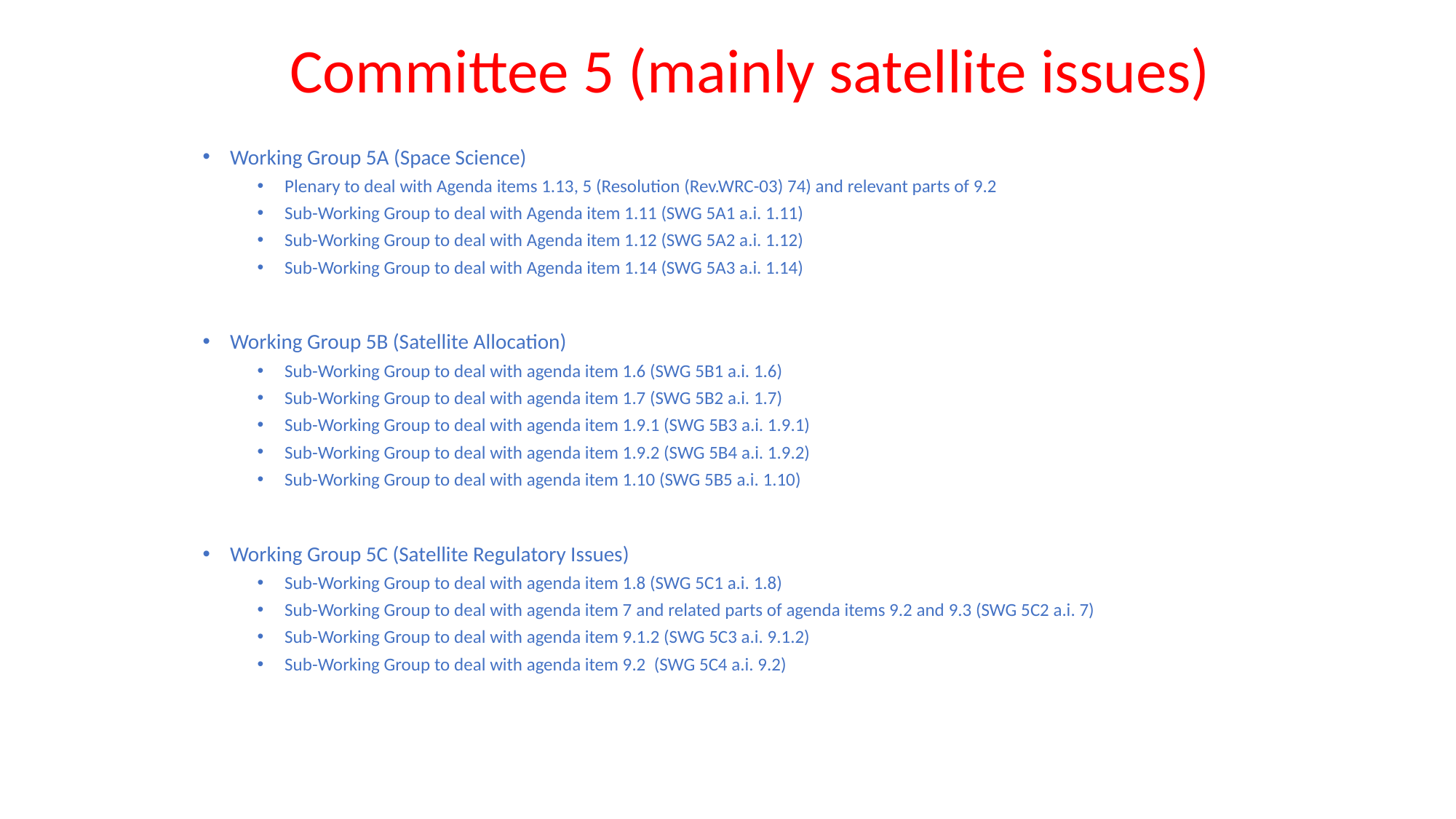

# Committee 5 (mainly satellite issues)
Working Group 5A (Space Science)
Plenary to deal with Agenda items 1.13, 5 (Resolution (Rev.WRC-03) 74) and relevant parts of 9.2
Sub-Working Group to deal with Agenda item 1.11 (SWG 5A1 a.i. 1.11)
Sub-Working Group to deal with Agenda item 1.12 (SWG 5A2 a.i. 1.12)
Sub-Working Group to deal with Agenda item 1.14 (SWG 5A3 a.i. 1.14)

Working Group 5B (Satellite Allocation)
Sub-Working Group to deal with agenda item 1.6 (SWG 5B1 a.i. 1.6)
Sub-Working Group to deal with agenda item 1.7 (SWG 5B2 a.i. 1.7)
Sub-Working Group to deal with agenda item 1.9.1 (SWG 5B3 a.i. 1.9.1)
Sub-Working Group to deal with agenda item 1.9.2 (SWG 5B4 a.i. 1.9.2)
Sub-Working Group to deal with agenda item 1.10 (SWG 5B5 a.i. 1.10)

Working Group 5C (Satellite Regulatory Issues)
Sub-Working Group to deal with agenda item 1.8 (SWG 5C1 a.i. 1.8)
Sub-Working Group to deal with agenda item 7 and related parts of agenda items 9.2 and 9.3 (SWG 5C2 a.i. 7)
Sub-Working Group to deal with agenda item 9.1.2 (SWG 5C3 a.i. 9.1.2)
Sub-Working Group to deal with agenda item 9.2  (SWG 5C4 a.i. 9.2)